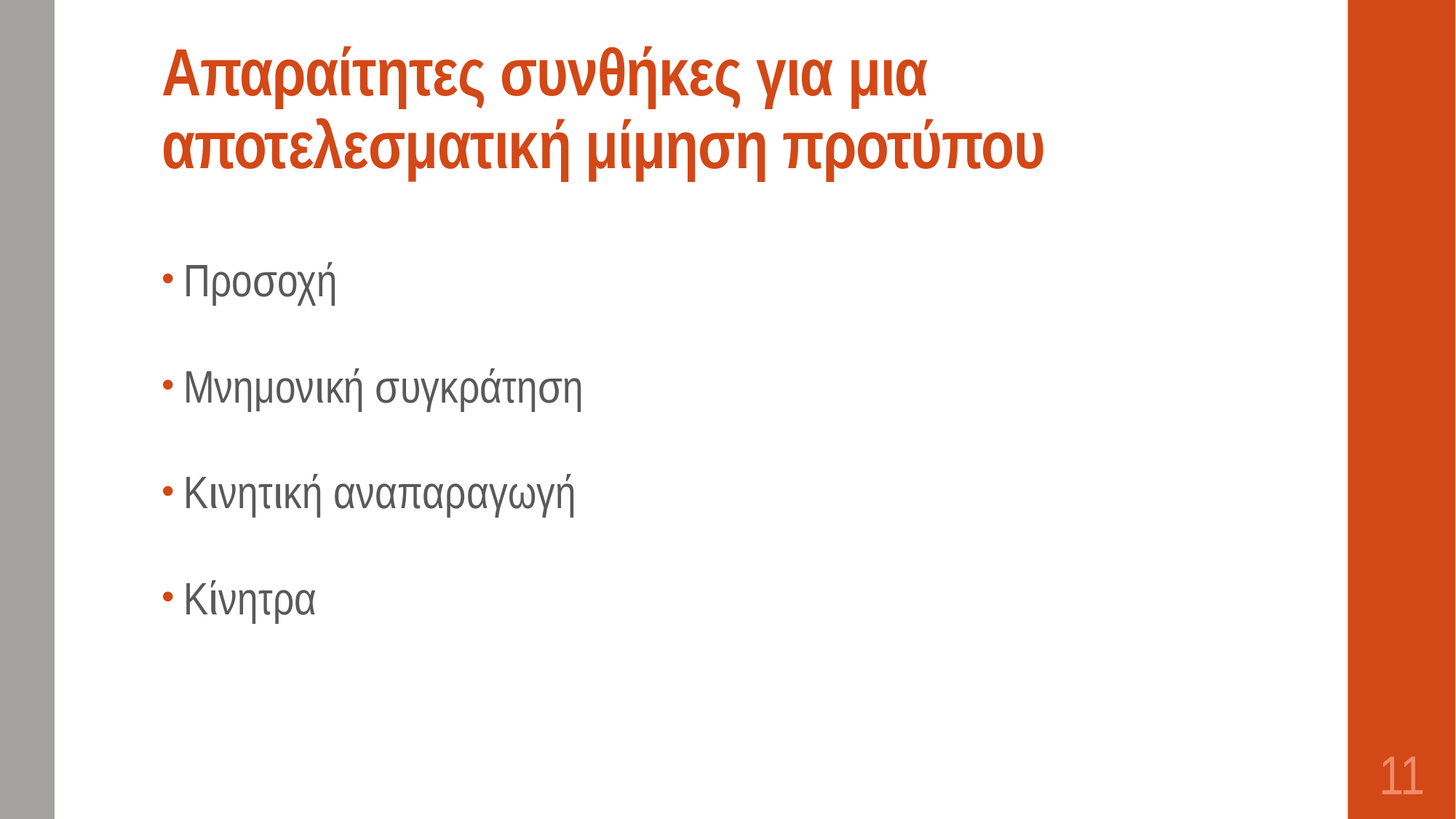

# Απαραίτητες συνθήκες για μια αποτελεσματική μίμηση προτύπου
Προσοχή
Μνημονική συγκράτηση
Κινητική αναπαραγωγή
Κίνητρα
11